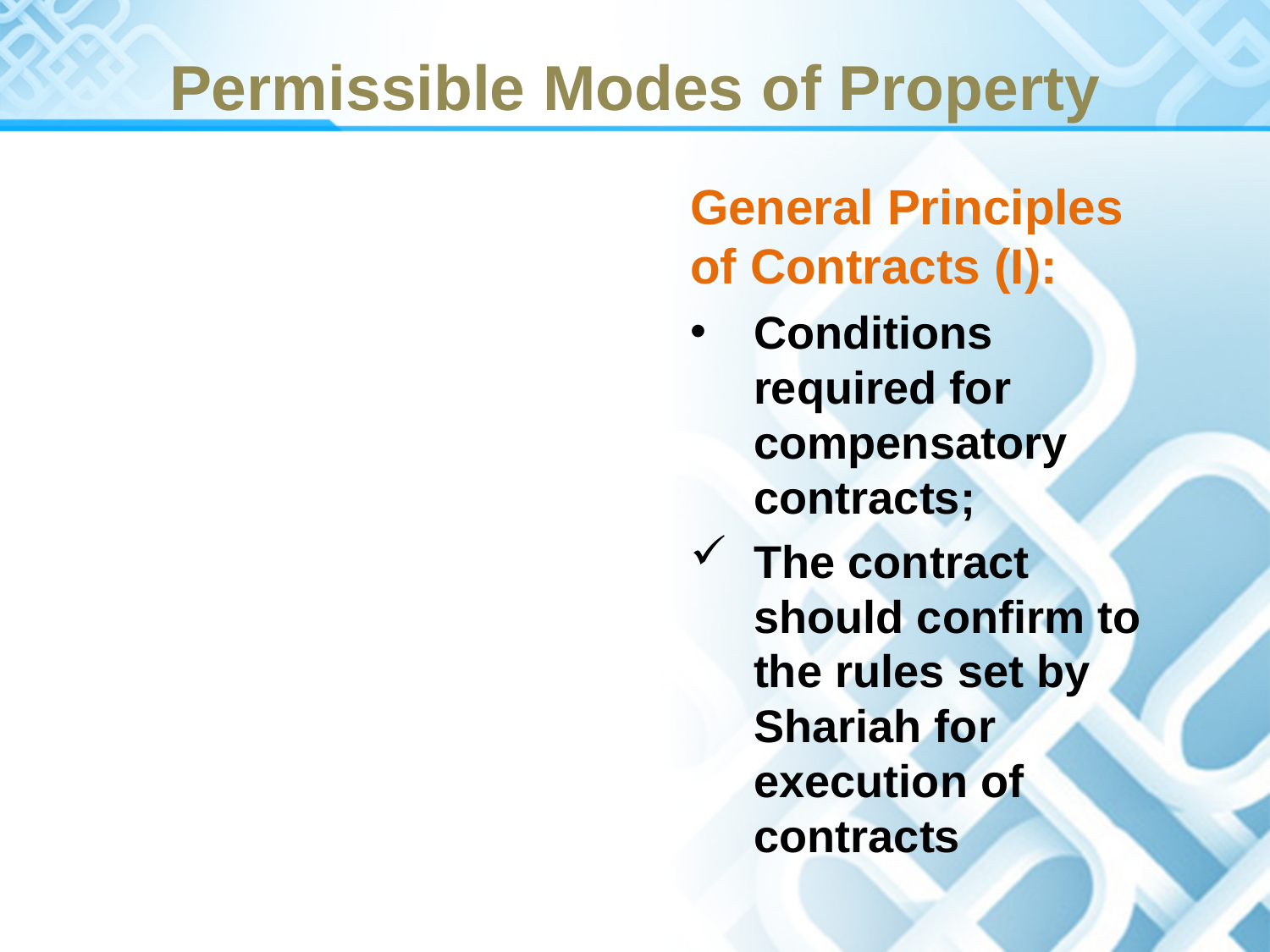

Permissible Modes of Property
General Principles of Contracts (I):
Conditions required for compensatory contracts;
The contract should confirm to the rules set by Shariah for execution of contracts